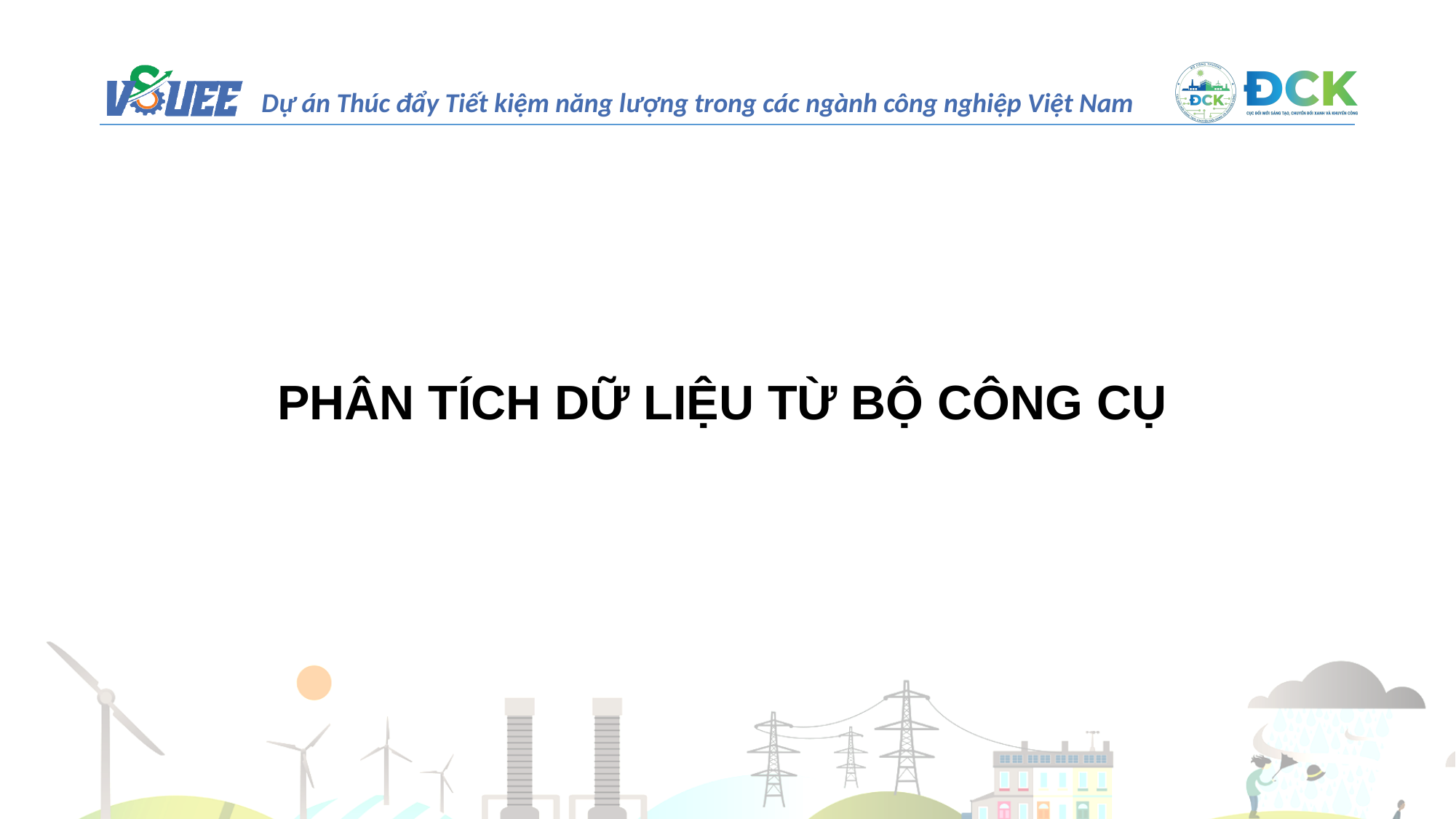

PHÂN TÍCH DỮ LIỆU TỪ BỘ CÔNG CỤ